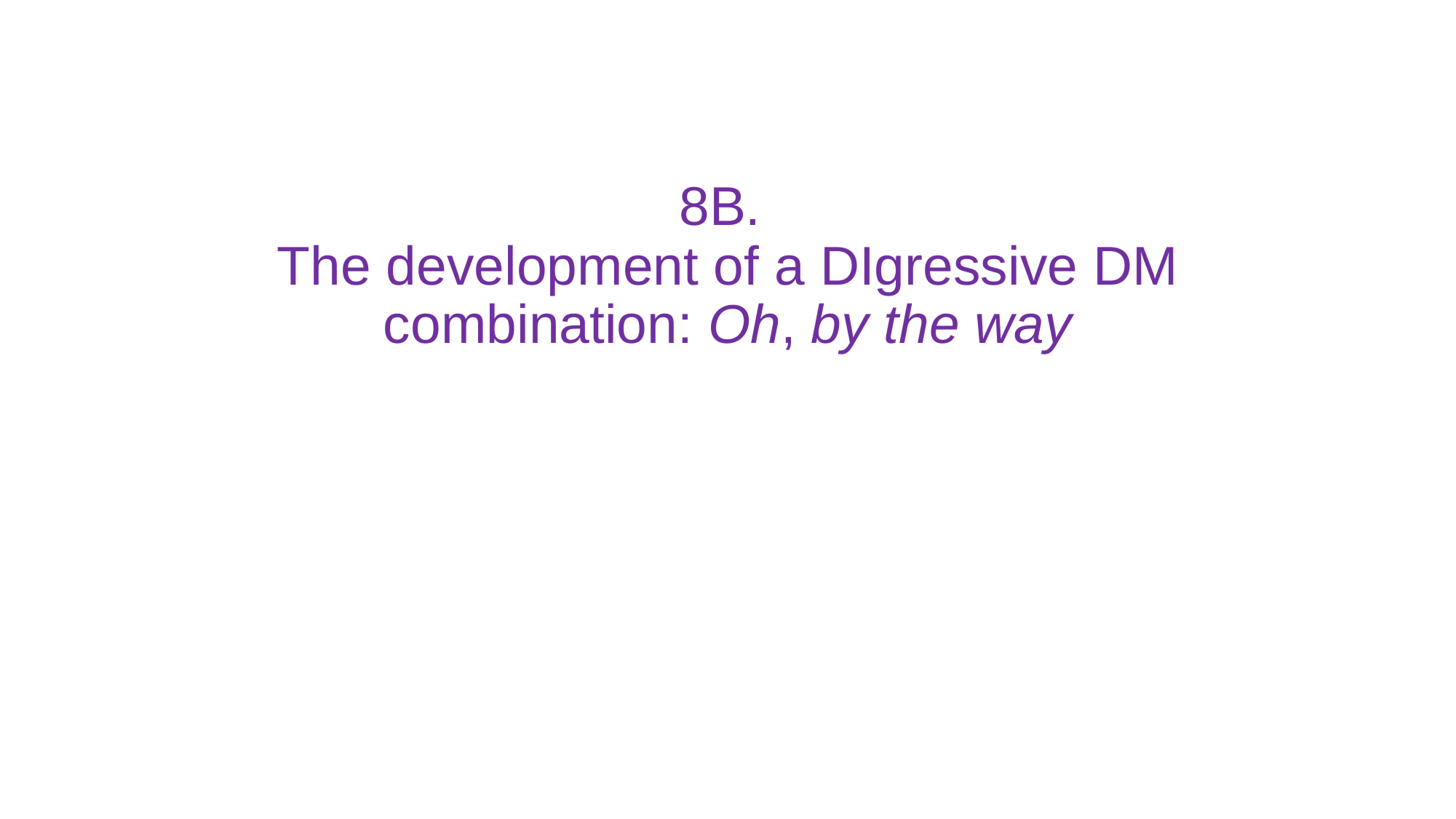

# 8B. The development of a DIgressive DM combination: Oh, by the way